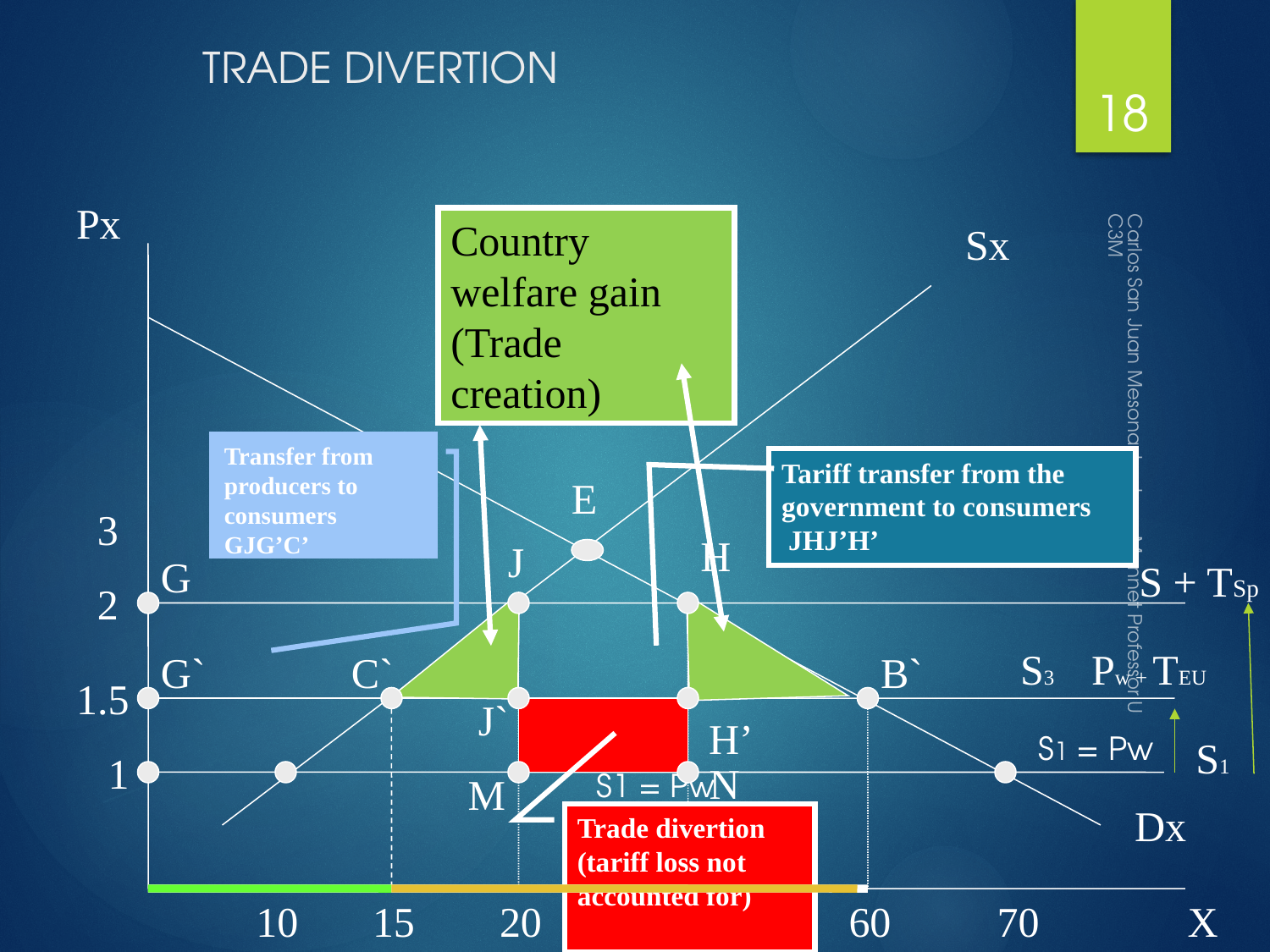

# TRADE DIVERTION
18
Px
Country welfare gain (Trade creation)

Sx

Transfer from producers to consumers GJG’C’
Tariff transfer from the government to consumers
 JHJ’H’
Carlos San Juan Mesonada. Jean Monnet Professor UC3M
E
H
J
G

G`
C`

B`
N

H’
3
2
1.5
1
10
15
20
50
60
70

S + TSp

S3       Pw + TEU
J`

S1 = Pw
S1
  M
S1 = Pw
Dx
Trade divertion (tariff loss not accounted for)

X